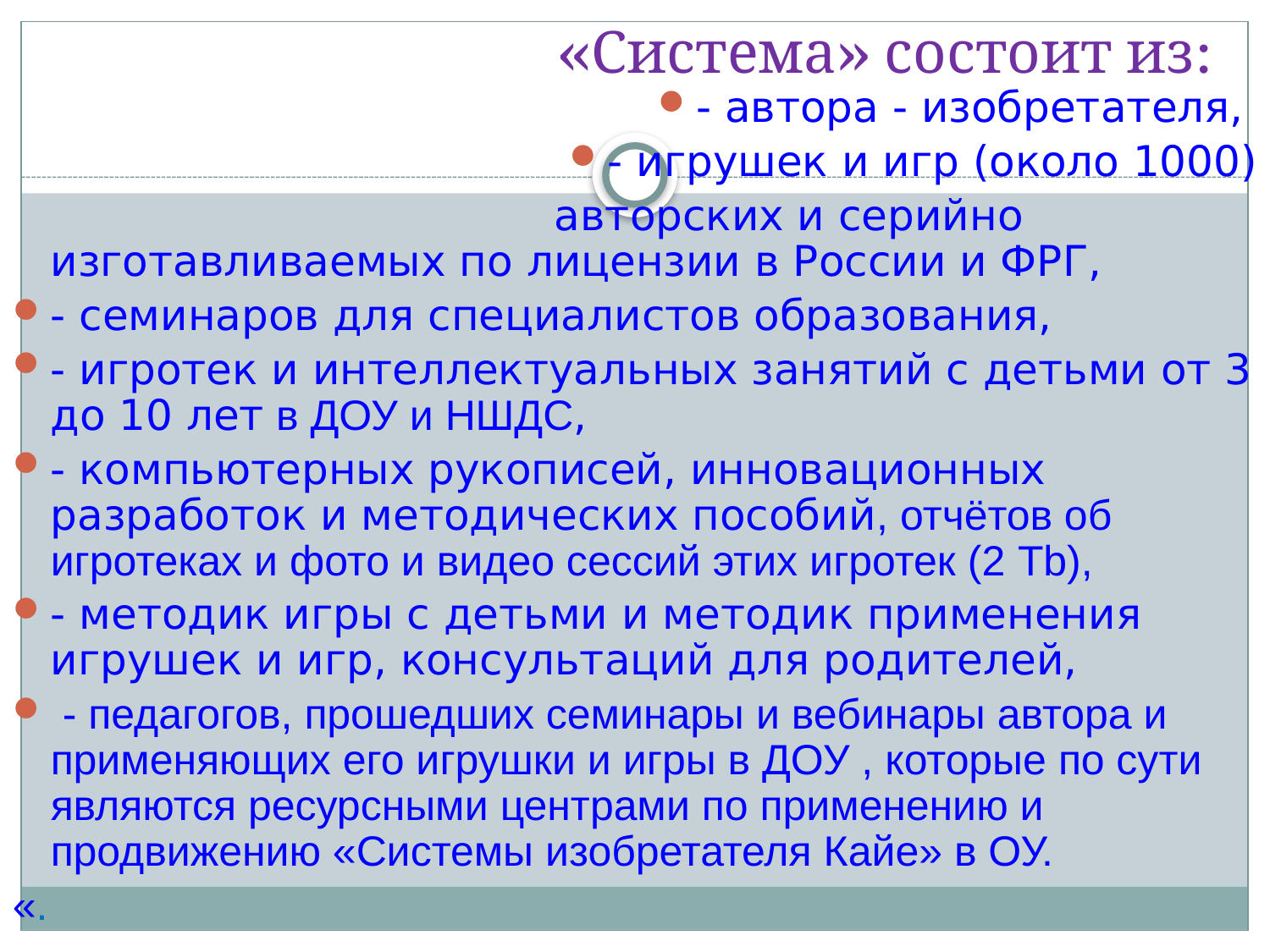

«Система» состоит из:
- автора - изобретателя,
- игрушек и игр (около 1000)
                                        авторских и серийно изготавливаемых по лицензии в России и ФРГ,
- семинаров для специалистов образования,
- игротек и интеллектуальных занятий с детьми от 3 до 10 лет в ДОУ и НШДС,
- компьютерных рукописей, инновационных разработок и методических пособий, отчётов об игротеках и фото и видео сессий этих игротек (2 Tb),
- методик игры с детьми и методик применения игрушек и игр, консультаций для родителей,
 - педагогов, прошедших семинары и вебинары автора и применяющих его игрушки и игры в ДОУ , которые по сути являются ресурсными центрами по применению и продвижению «Системы изобретателя Кайе» в ОУ.
«.